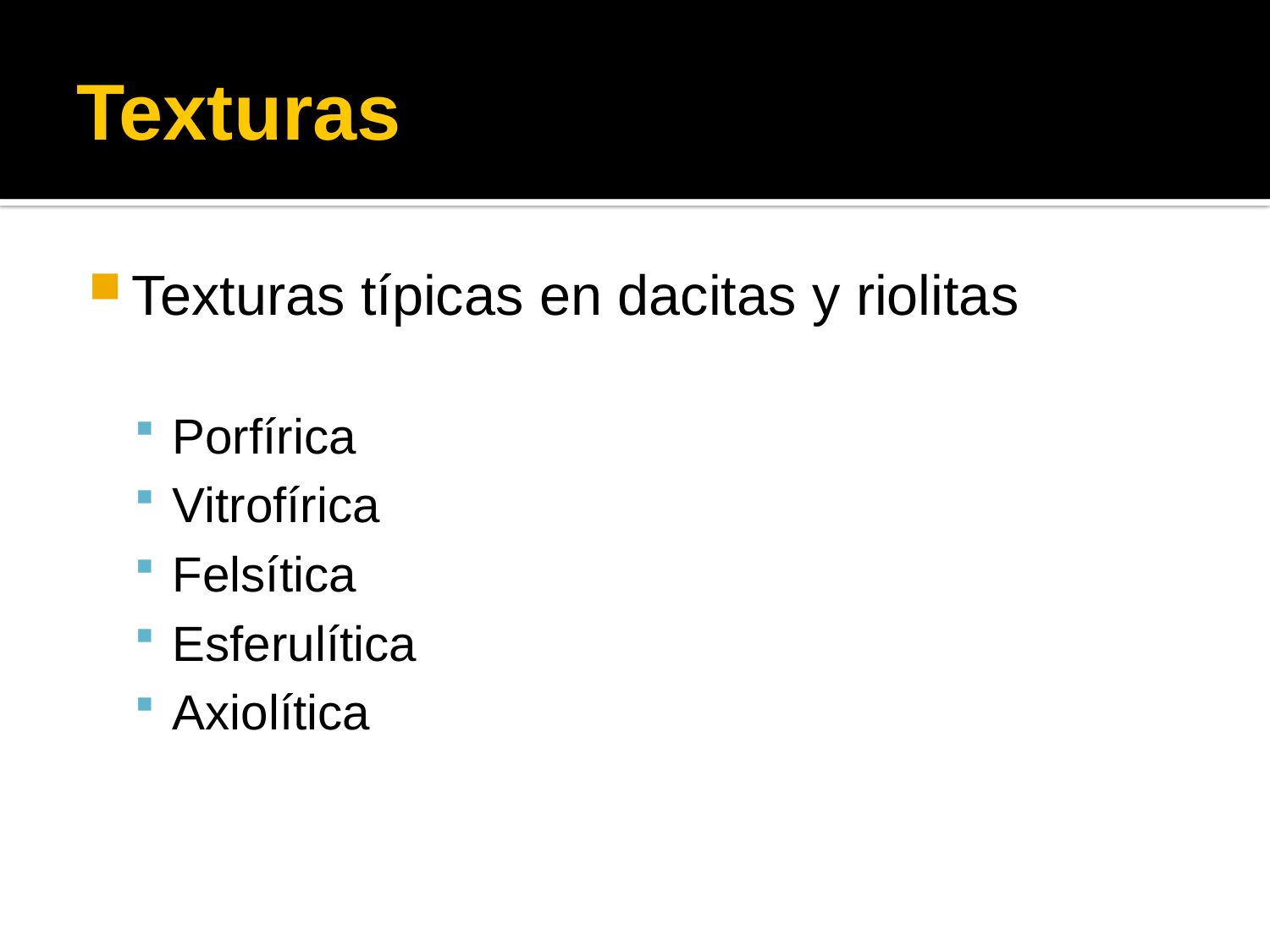

# Texturas
Texturas típicas en dacitas y riolitas

Porfírica
Vitrofírica
Felsítica
Esferulítica
Axiolítica